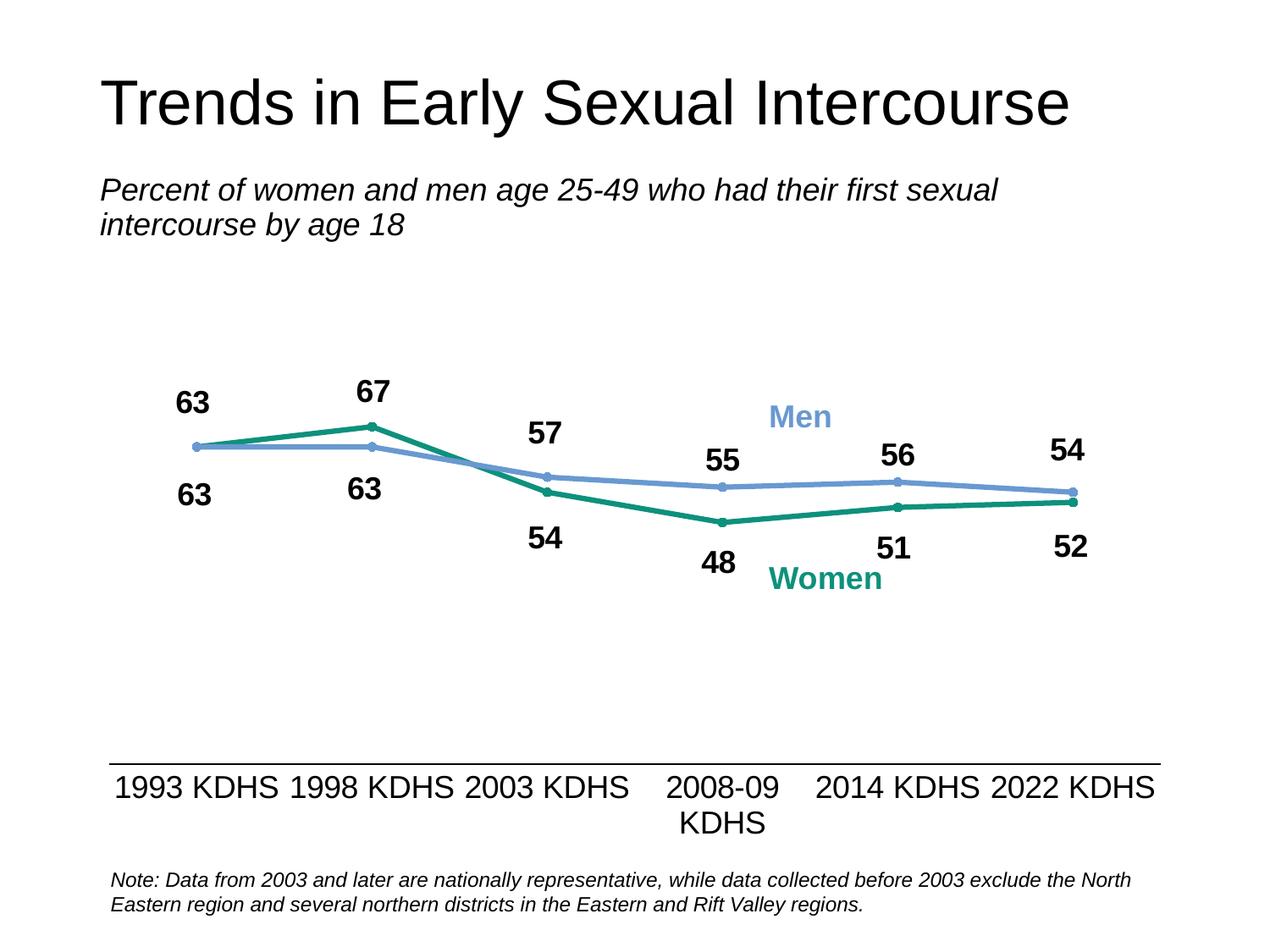

# Trends in Early Sexual Intercourse
Percent of women and men age 25-49 who had their first sexual intercourse by age 18

### Chart

| Category | Women | Men |
|---|---|---|
| 1993 KDHS | 63.0 | 63.0 |
| 1998 KDHS | 67.0 | 63.0 |
| 2003 KDHS | 54.0 | 57.0 |
| 2008-09 KDHS | 48.0 | 55.0 |
| 2014 KDHS | 51.0 | 56.0 |
| 2022 KDHS | 52.0 | 54.0 |
Men
Women
Note: Data from 2003 and later are nationally representative, while data collected before 2003 exclude the North Eastern region and several northern districts in the Eastern and Rift Valley regions.